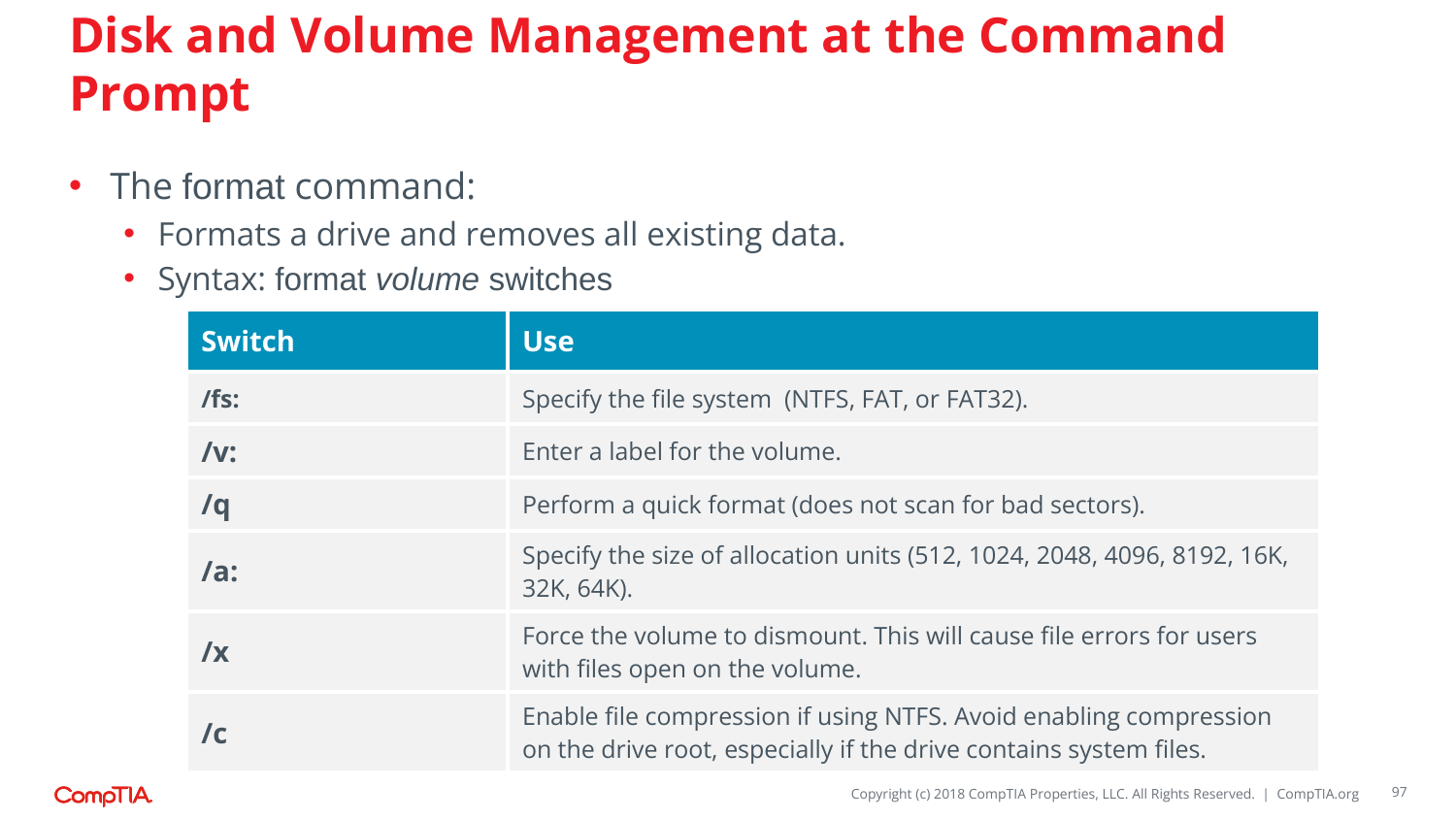

# Disk and Volume Management at the Command Prompt
The format command:
Formats a drive and removes all existing data.
Syntax: format volume switches
| Switch | Use |
| --- | --- |
| /fs: | Specify the file system (NTFS, FAT, or FAT32). |
| /v: | Enter a label for the volume. |
| /q | Perform a quick format (does not scan for bad sectors). |
| /a: | Specify the size of allocation units (512, 1024, 2048, 4096, 8192, 16K, 32K, 64K). |
| /x | Force the volume to dismount. This will cause file errors for users with files open on the volume. |
| /c | Enable file compression if using NTFS. Avoid enabling compression on the drive root, especially if the drive contains system files. |
97